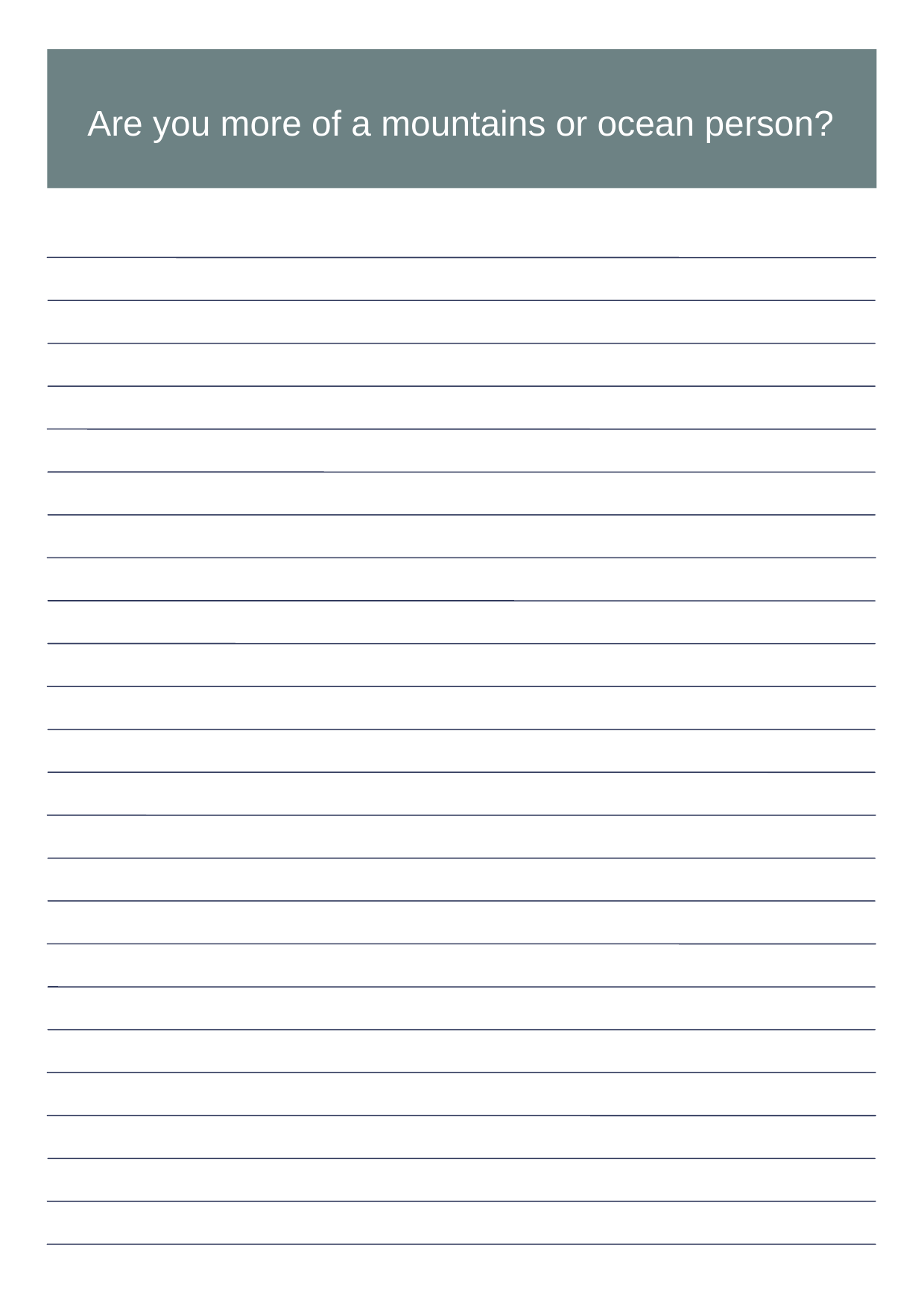

Are you more of a mountains or ocean person?